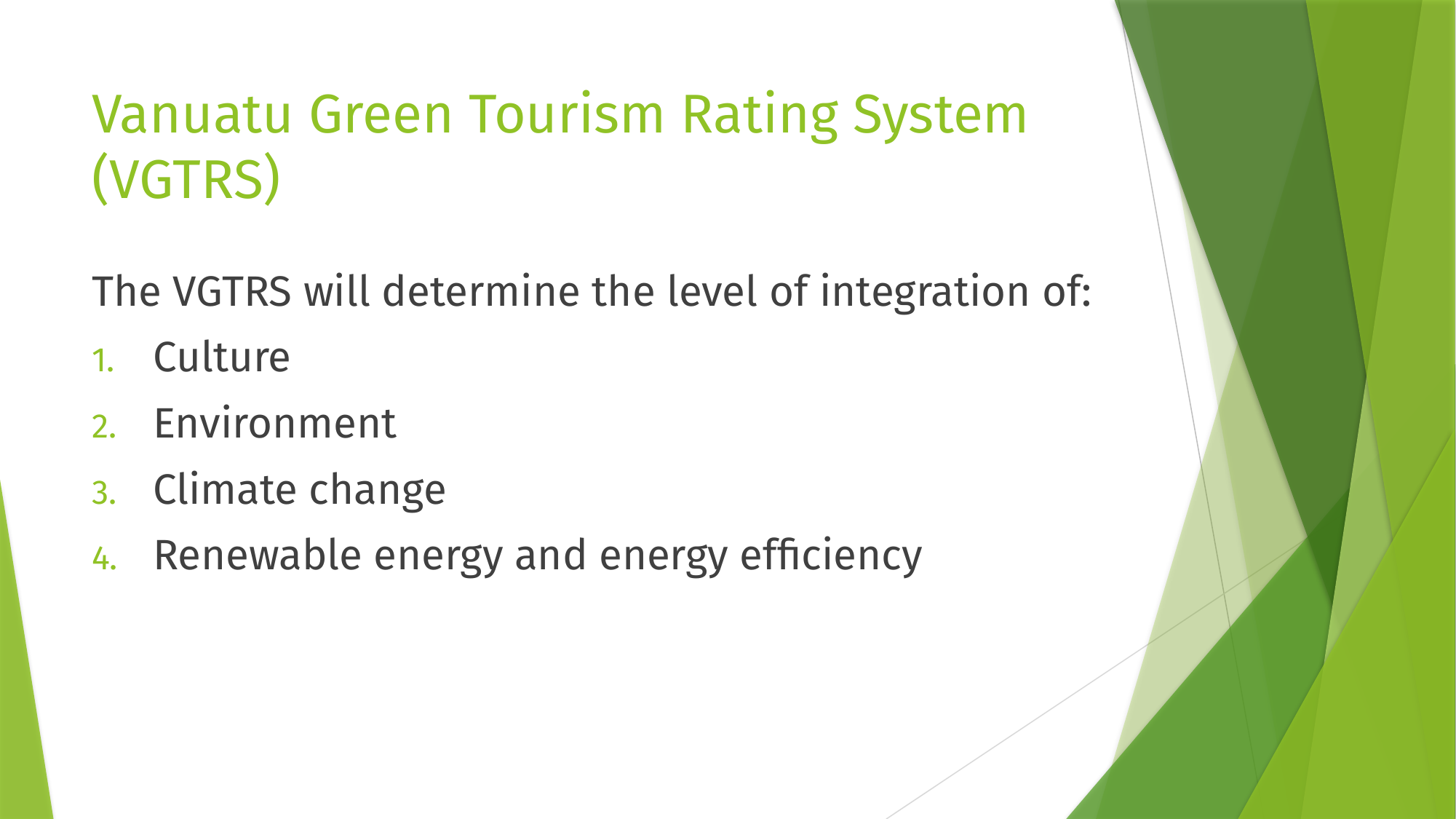

# Vanuatu Green Tourism Rating System (VGTRS)
The VGTRS will determine the level of integration of:
Culture
Environment
Climate change
Renewable energy and energy efficiency